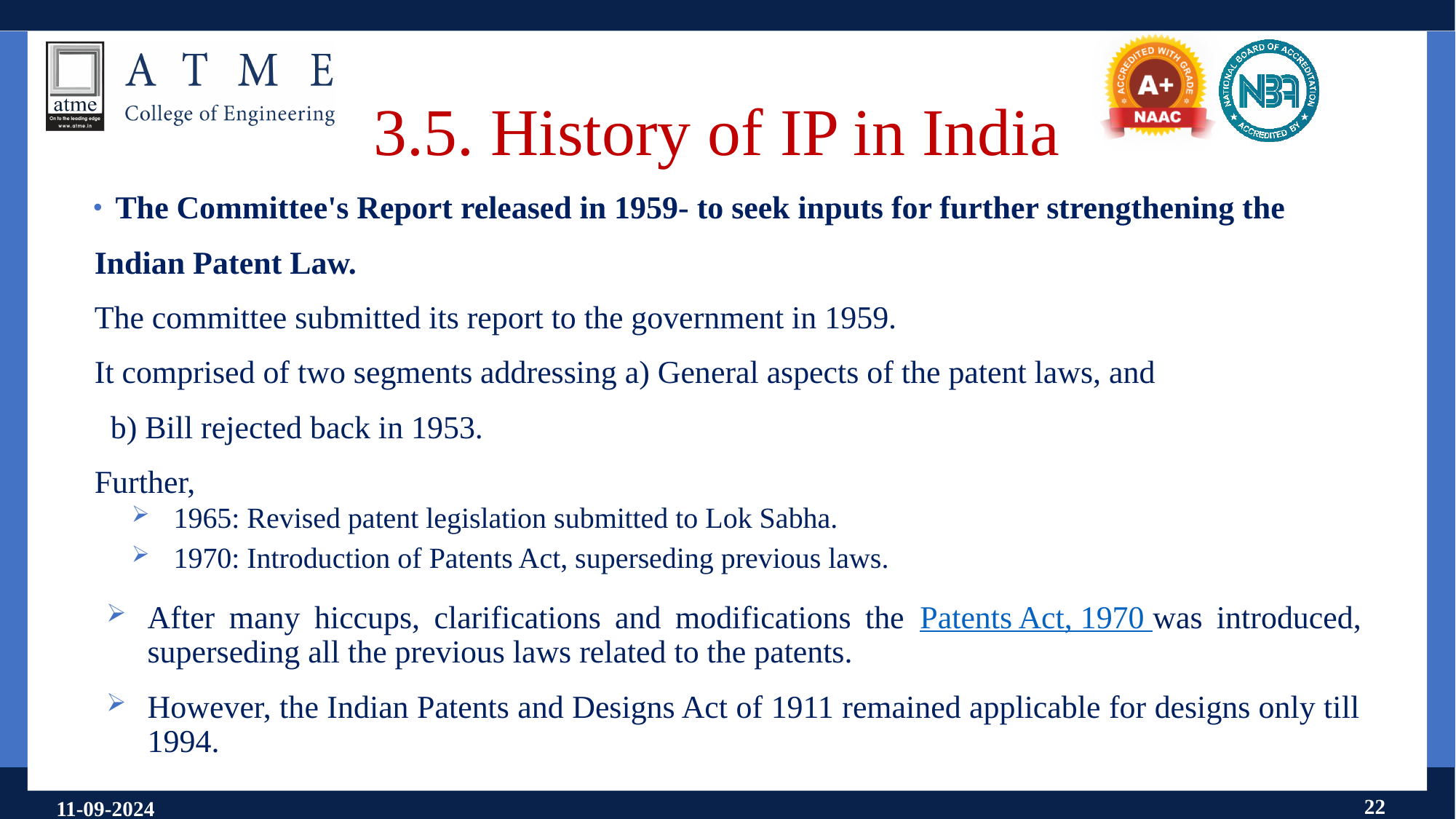

# 3.5. History of IP in India
The Committee's Report released in 1959- to seek inputs for further strengthening the
Indian Patent Law.
The committee submitted its report to the government in 1959.
It comprised of two segments addressing a) General aspects of the patent laws, and
					  b) Bill rejected back in 1953.
Further,
1965: Revised patent legislation submitted to Lok Sabha.
1970: Introduction of Patents Act, superseding previous laws.
After many hiccups, clarifications and modifications the Patents Act, 1970 was introduced, superseding all the previous laws related to the patents.
However, the Indian Patents and Designs Act of 1911 remained applicable for designs only till 1994.

22
11-09-2024